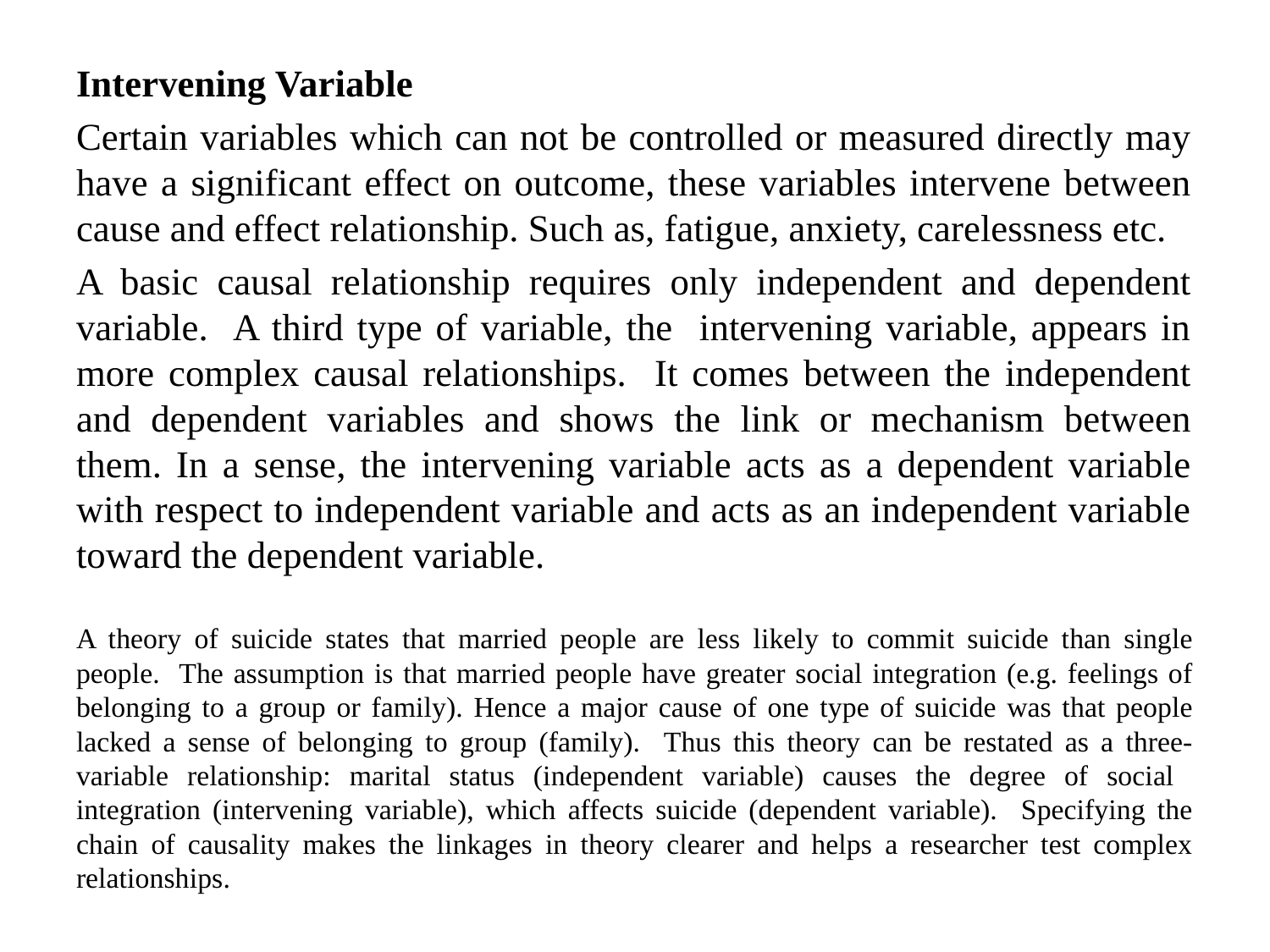

Intervening Variable
Certain variables which can not be controlled or measured directly may have a significant effect on outcome, these variables intervene between cause and effect relationship. Such as, fatigue, anxiety, carelessness etc.
A basic causal relationship requires only independent and dependent variable.  A third type of variable, the  intervening variable, appears in more complex causal relationships.  It comes between the independent and dependent variables and shows the link or mechanism between them. In a sense, the intervening variable acts as a dependent variable with respect to independent variable and acts as an independent variable toward the dependent variable.

A theory of suicide states that married people are less likely to commit suicide than single people.  The assumption is that married people have greater social integration (e.g. feelings of belonging to a group or family). Hence a major cause of one type of suicide was that people lacked a sense of belonging to group (family).  Thus this theory can be restated as a three-variable relationship: marital status (independent variable) causes the degree of social  integration (intervening variable), which affects suicide (dependent variable).  Specifying the chain of causality makes the linkages in theory clearer and helps a researcher test complex relationships.